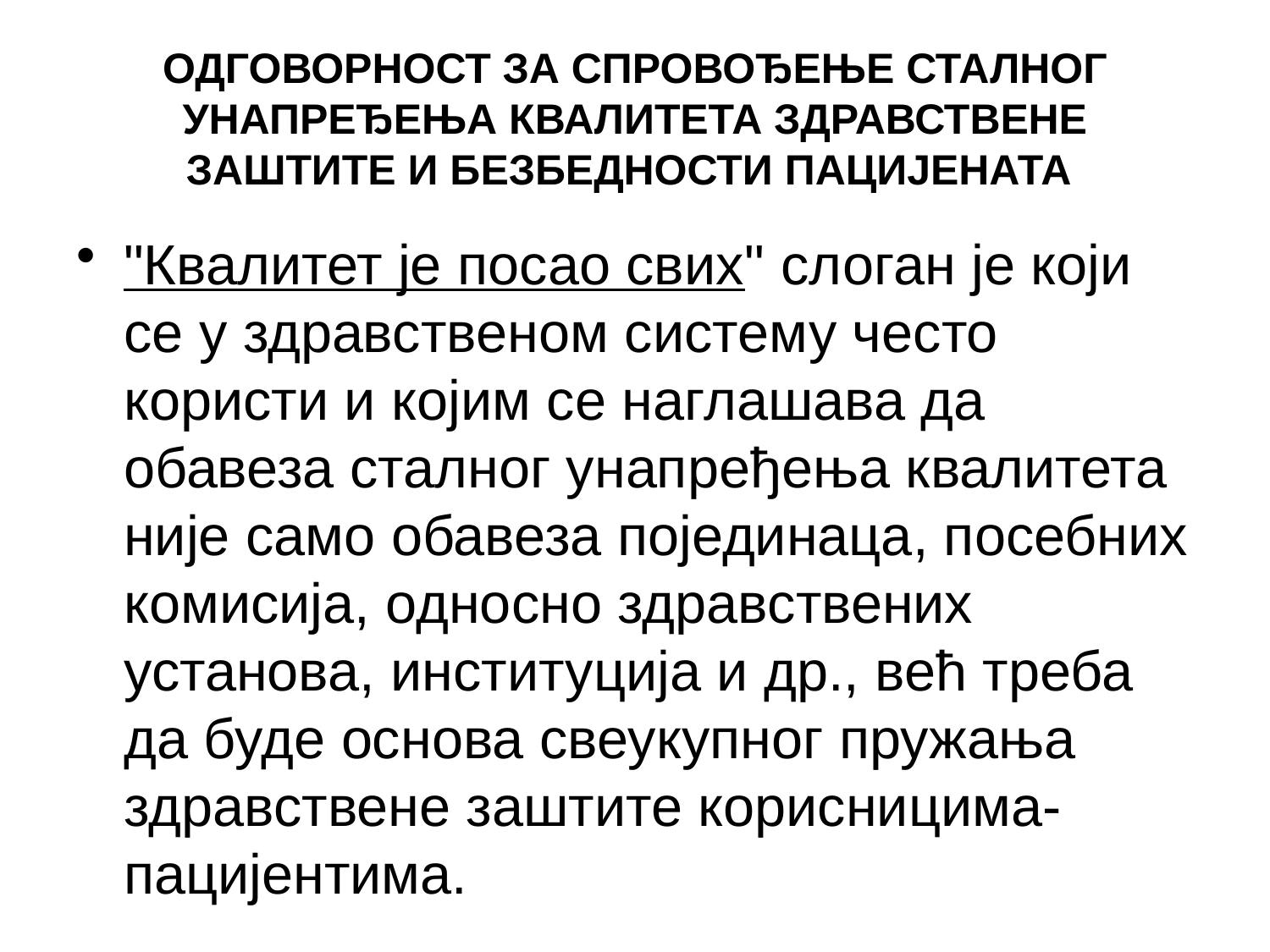

# ОДГОВОРНОСТ ЗА СПРОВОЂЕЊЕ СТАЛНОГ УНАПРЕЂЕЊА КВАЛИТЕТА ЗДРАВСТВЕНЕ ЗАШТИТЕ И БЕЗБЕДНОСТИ ПАЦИЈЕНАТА
"Квалитет је посао свих" слоган је који се у здравственом систему често користи и којим се наглашава да обавеза сталног унапређења квалитета није само обавеза појединаца, посебних комисија, односно здравствених установа, институција и др., већ треба да буде основа свеукупног пружања здравствене заштите корисницима-пацијентима.